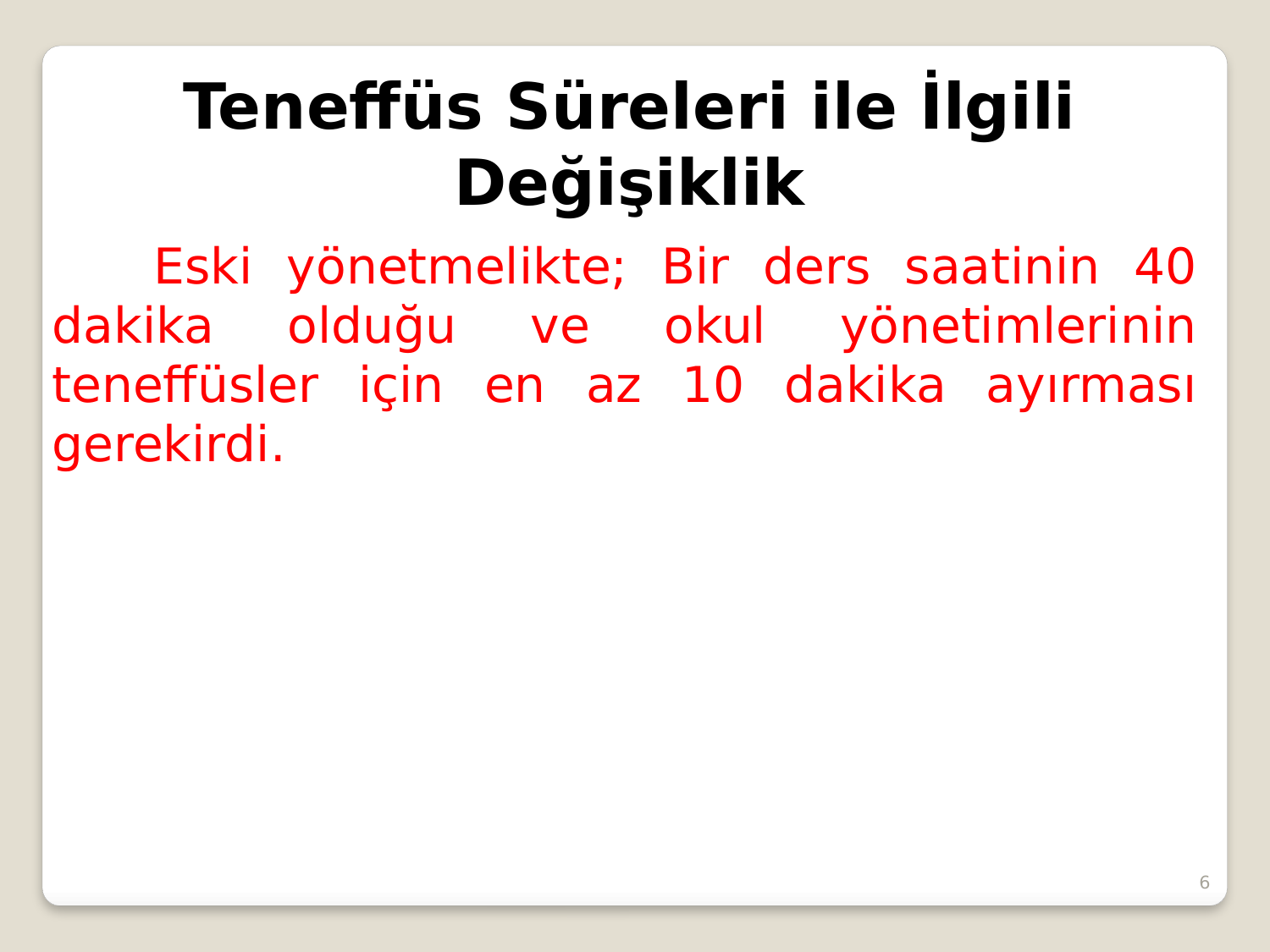

Teneffüs Süreleri ile İlgili Değişiklik

   Eski yönetmelikte; Bir ders saatinin 40 dakika olduğu ve okul yönetimlerinin teneffüsler için en az 10 dakika ayırması gerekirdi.
6